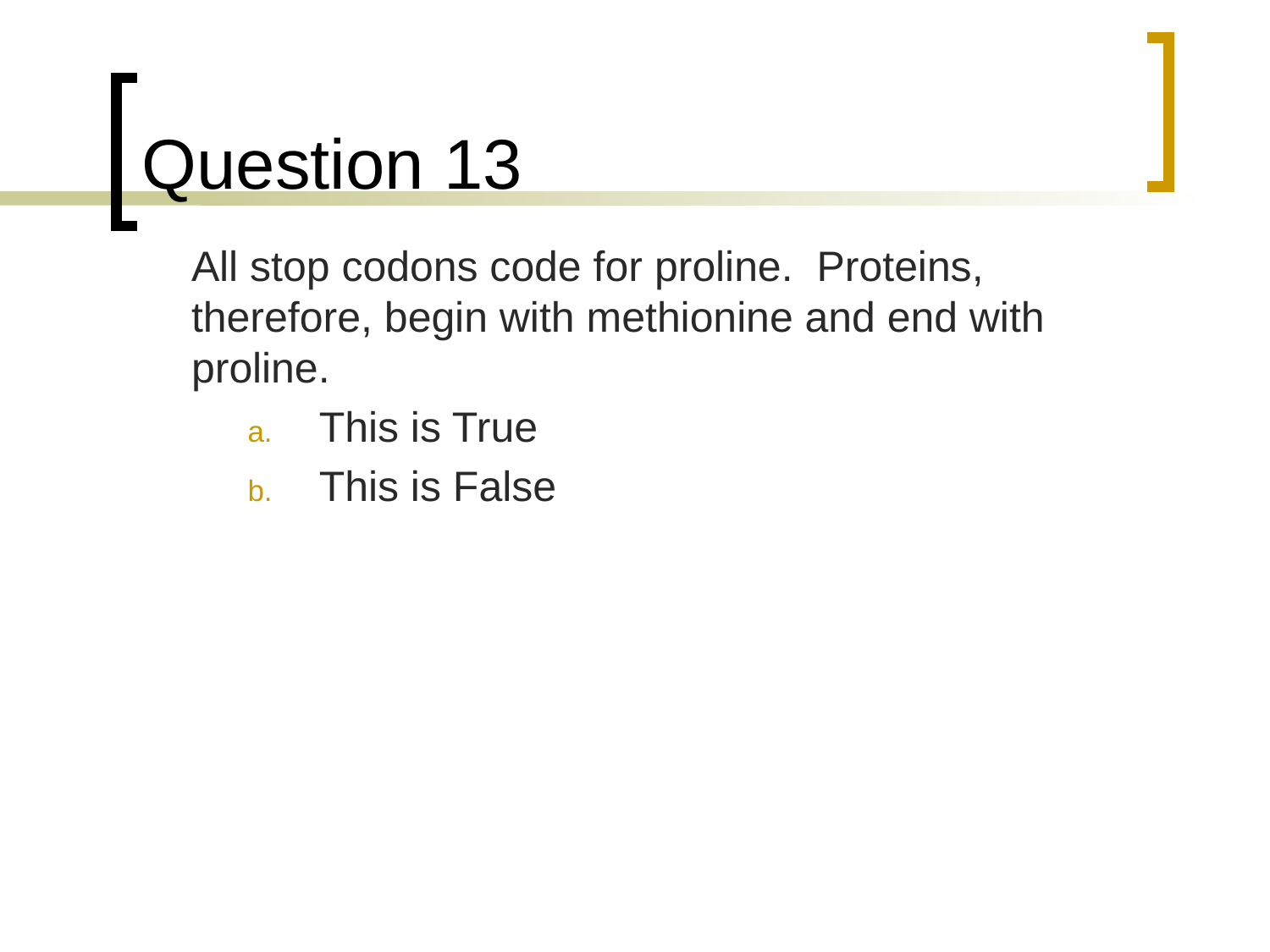

# Question 13
	All stop codons code for proline.  Proteins, therefore, begin with methionine and end with proline.
This is True
This is False